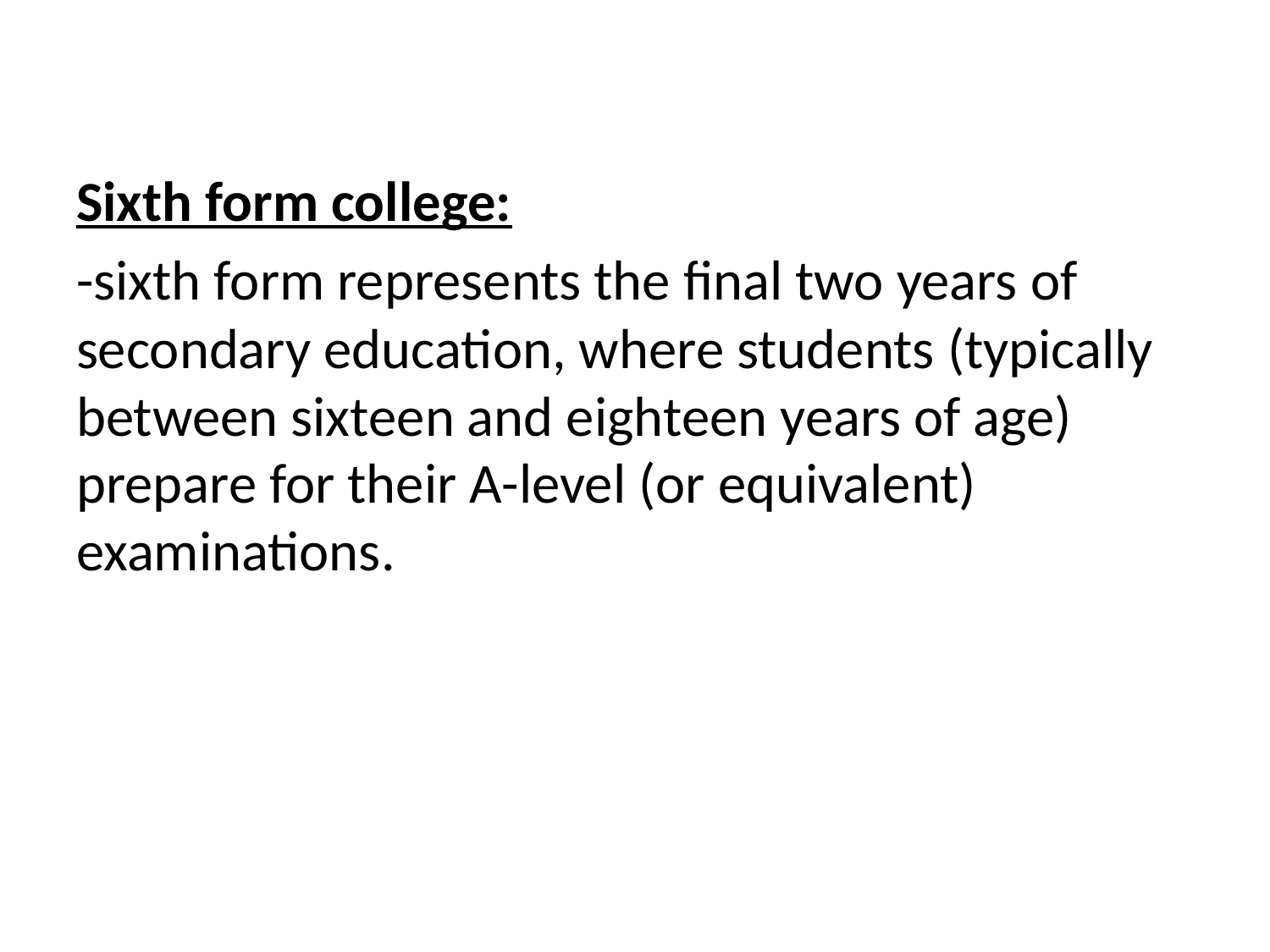

#
Sixth form college:
-sixth form represents the final two years of secondary education, where students (typically between sixteen and eighteen years of age) prepare for their A-level (or equivalent) examinations.